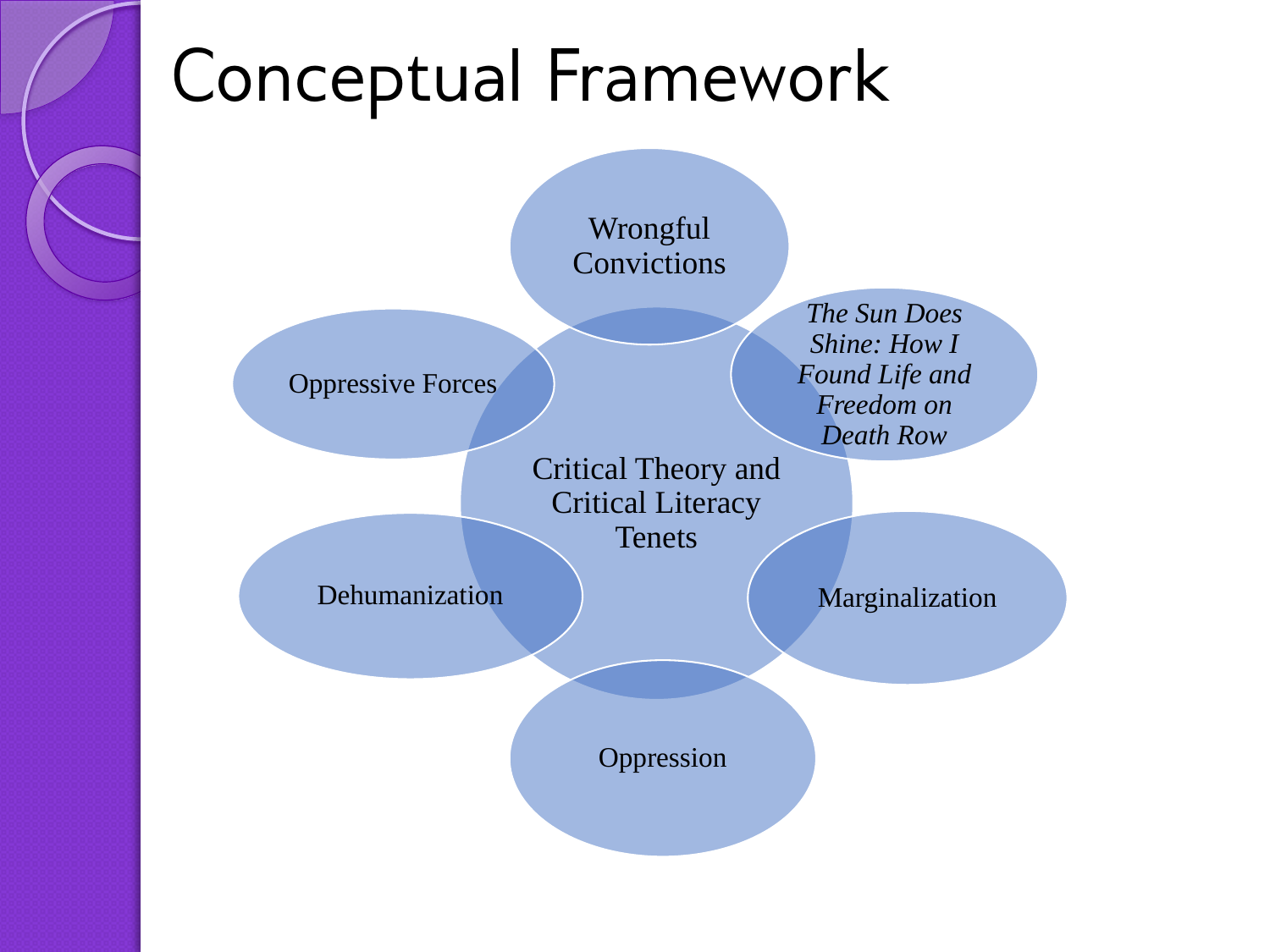

# Conceptual Framework
Critical Theory and Critical Literacy Tenets
Wrongful Convictions
The Sun Does Shine: How I Found Life and Freedom on Death Row
Marginalization
Oppression
Dehumanization
Oppressive Forces